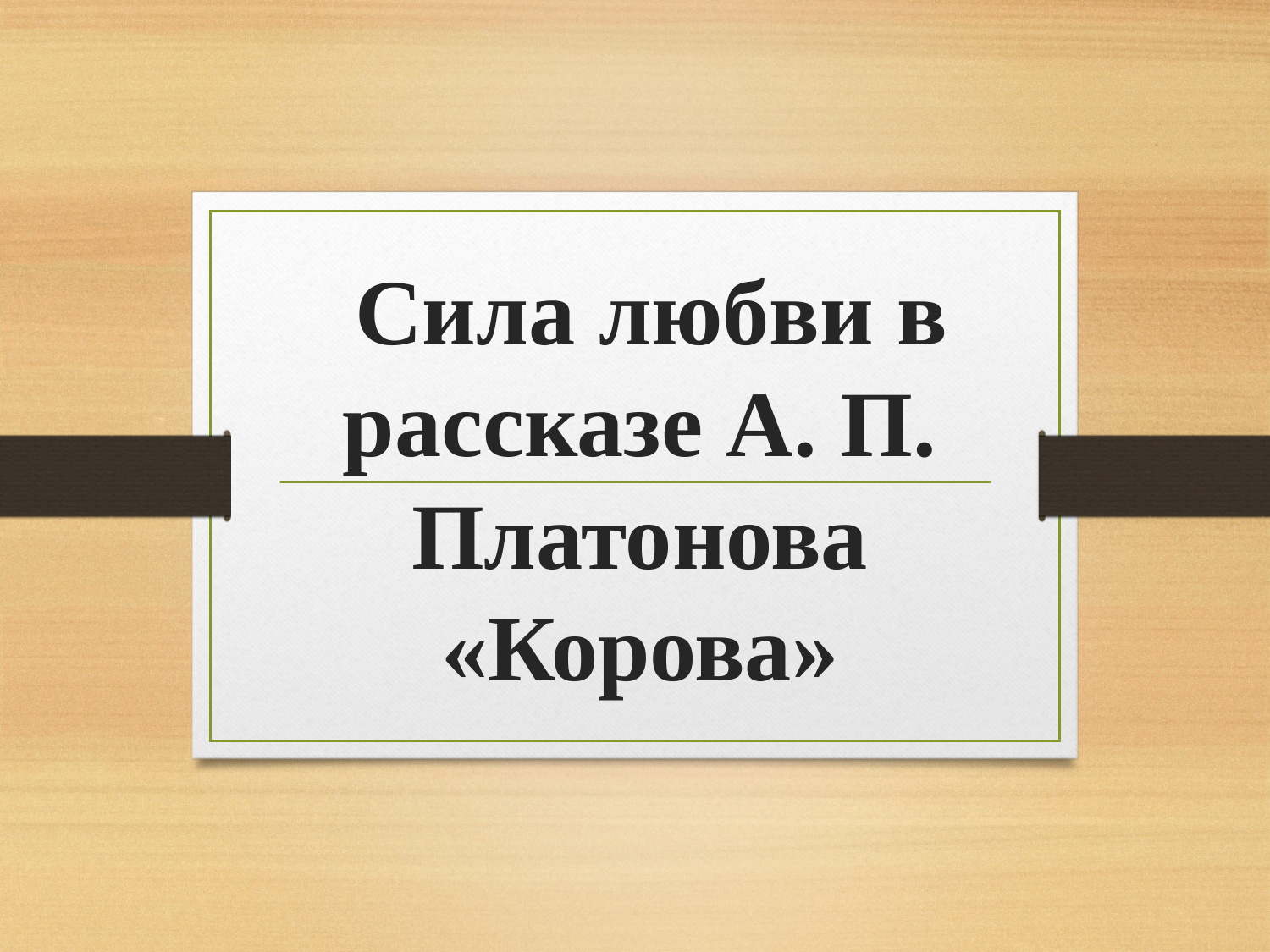

# Сила любви в рассказе А. П. Платонова «Корова»